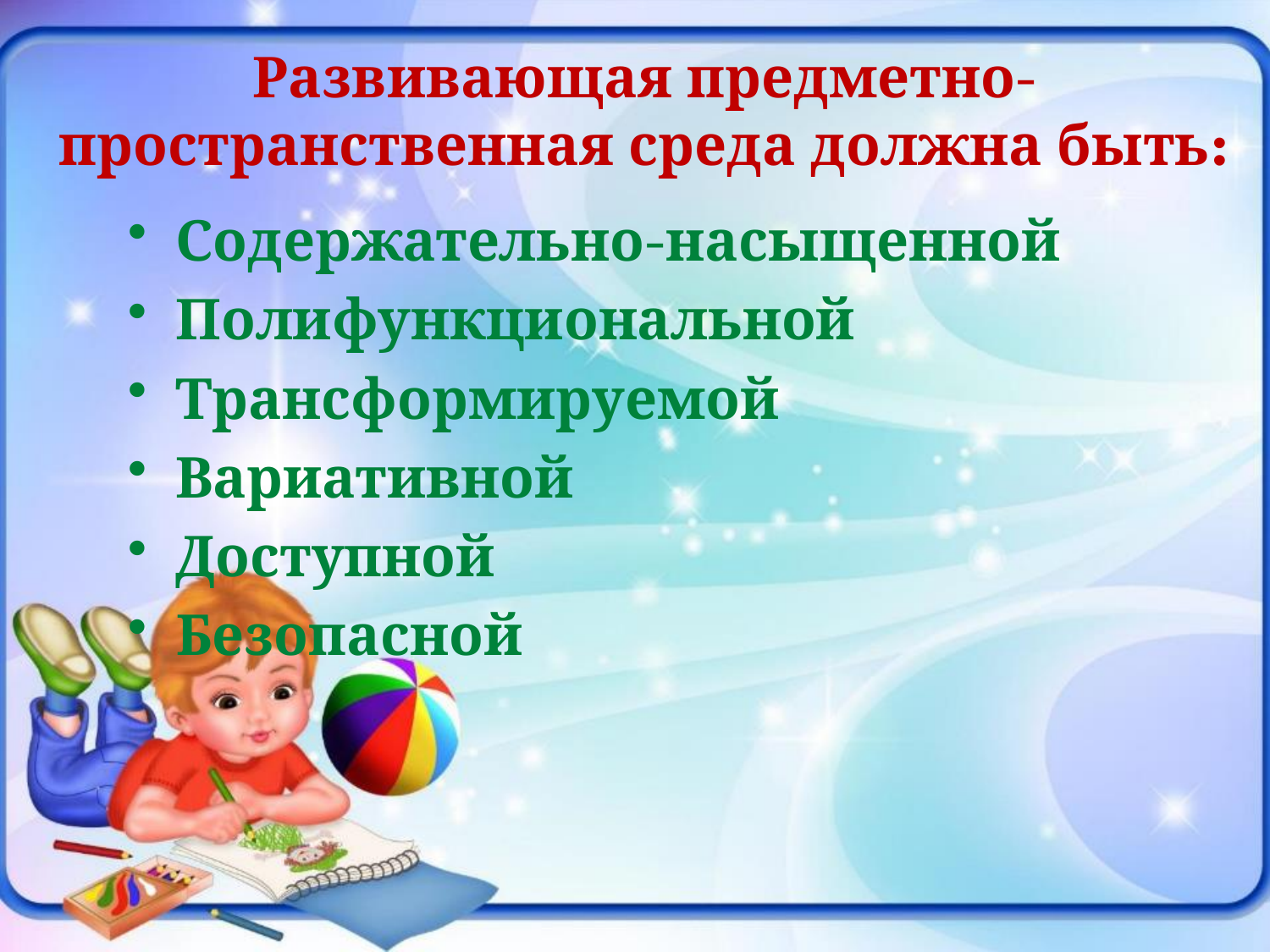

# Развивающая предметно-пространственная среда должна быть:
Содержательно-насыщенной
Полифункциональной
Трансформируемой
Вариативной
Доступной
Безопасной